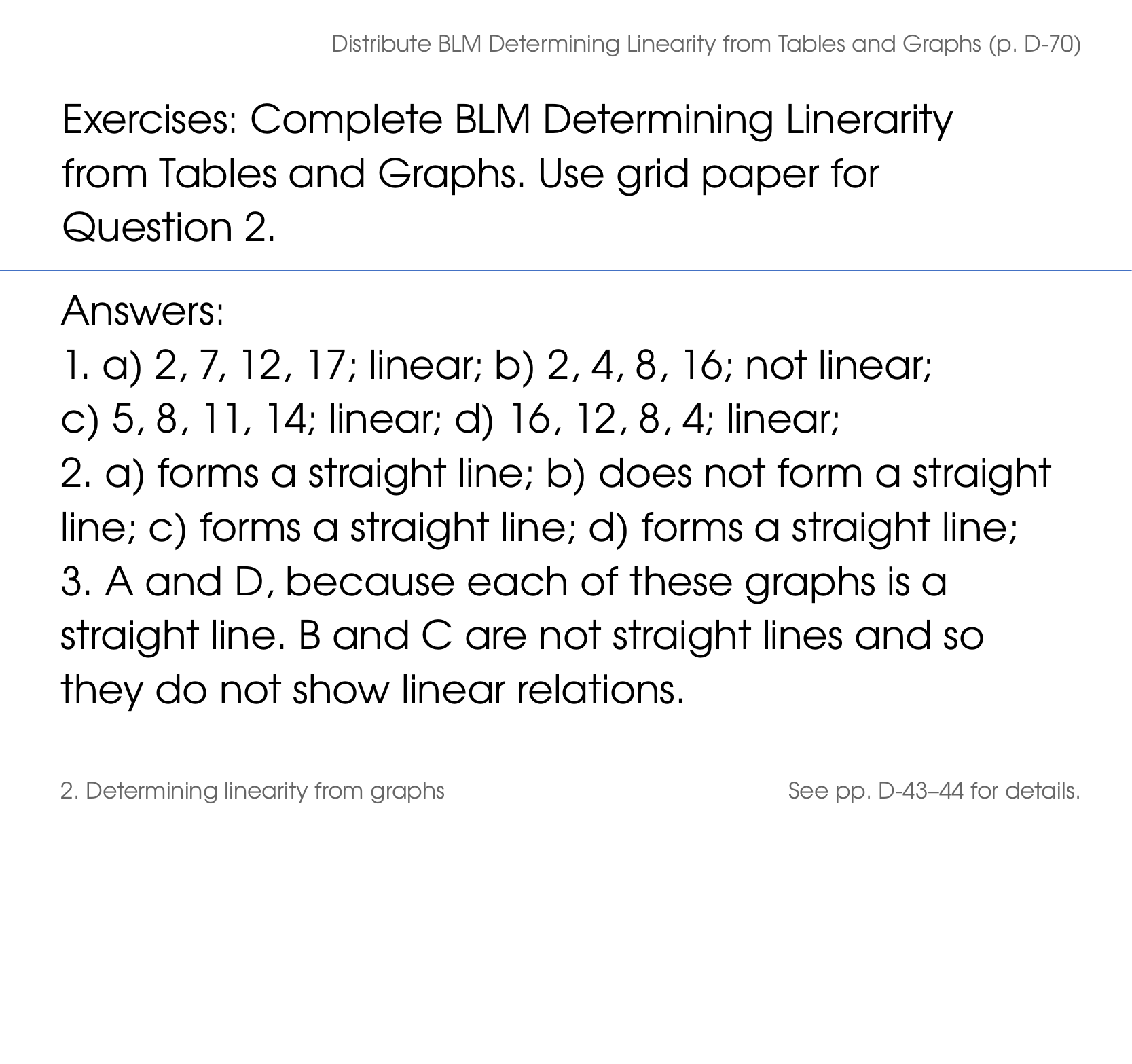

Distribute BLM Determining Linearity from Tables and Graphs (p. D-70)
Exercises: Complete BLM Determining Linerarity from Tables and Graphs. Use grid paper for Question 2.
Answers:
1. a) 2, 7, 12, 17; linear; b) 2, 4, 8, 16; not linear;
c) 5, 8, 11, 14; linear; d) 16, 12, 8, 4; linear;
2. a) forms a straight line; b) does not form a straight line; c) forms a straight line; d) forms a straight line;
3. A and D, because each of these graphs is a straight line. B and C are not straight lines and so they do not show linear relations.
2. Determining linearity from graphs
See pp. D-43–44 for details.